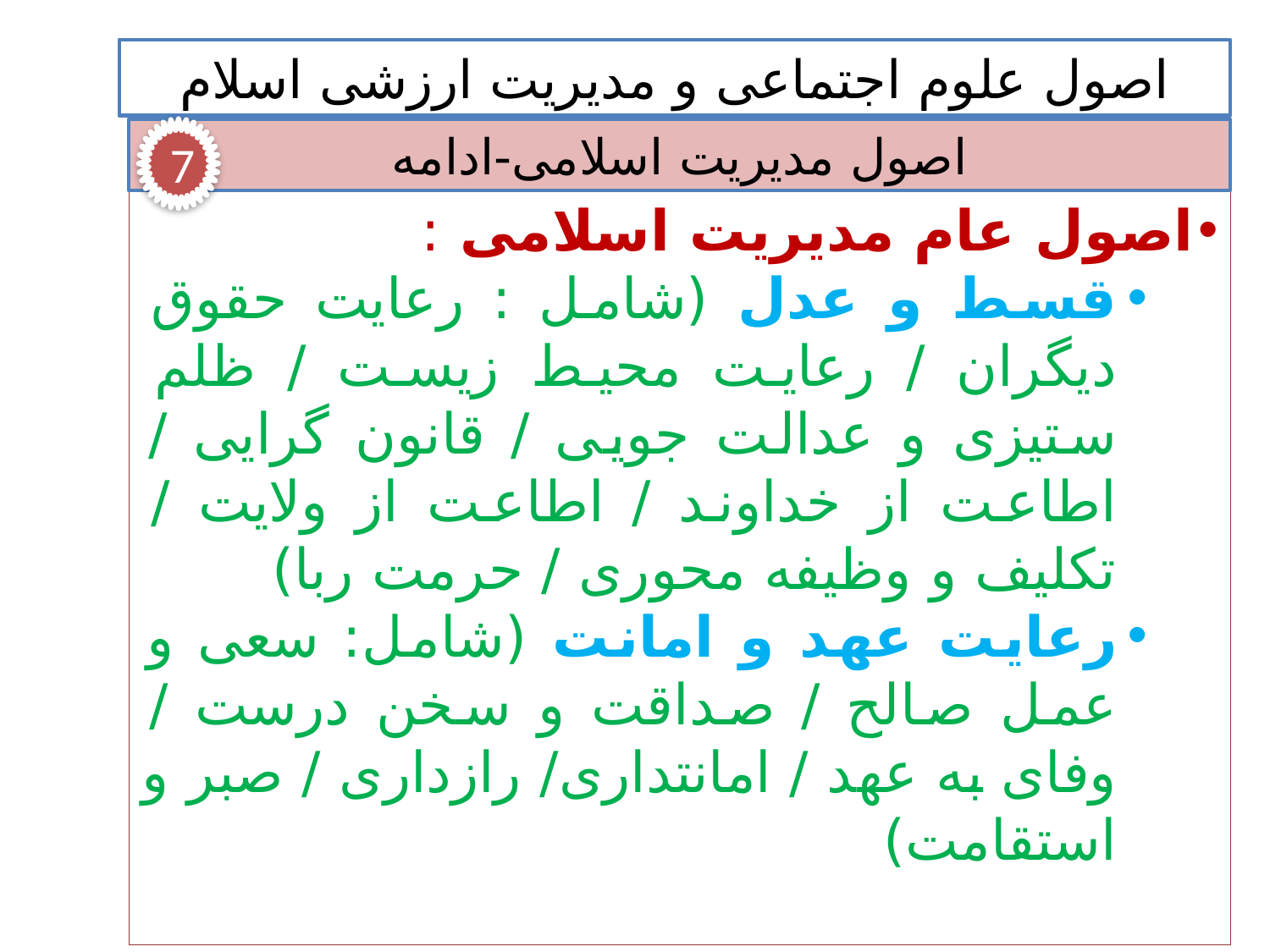

اصول علوم اجتماعی و مدیریت ارزشی اسلام
اصول مدیریت اسلامی-ادامه
7
اصول عام مدیریت اسلامی :
قسط و عدل (شامل : رعایت حقوق دیگران / رعایت محیط زیست / ظلم ستیزی و عدالت جویی / قانون گرایی / اطاعت از خداوند / اطاعت از ولایت / تکلیف و وظیفه محوری / حرمت ربا)
رعایت عهد و امانت (شامل: سعی و عمل صالح / صداقت و سخن درست / وفای به عهد / امانتداری/ رازداری / صبر و استقامت)